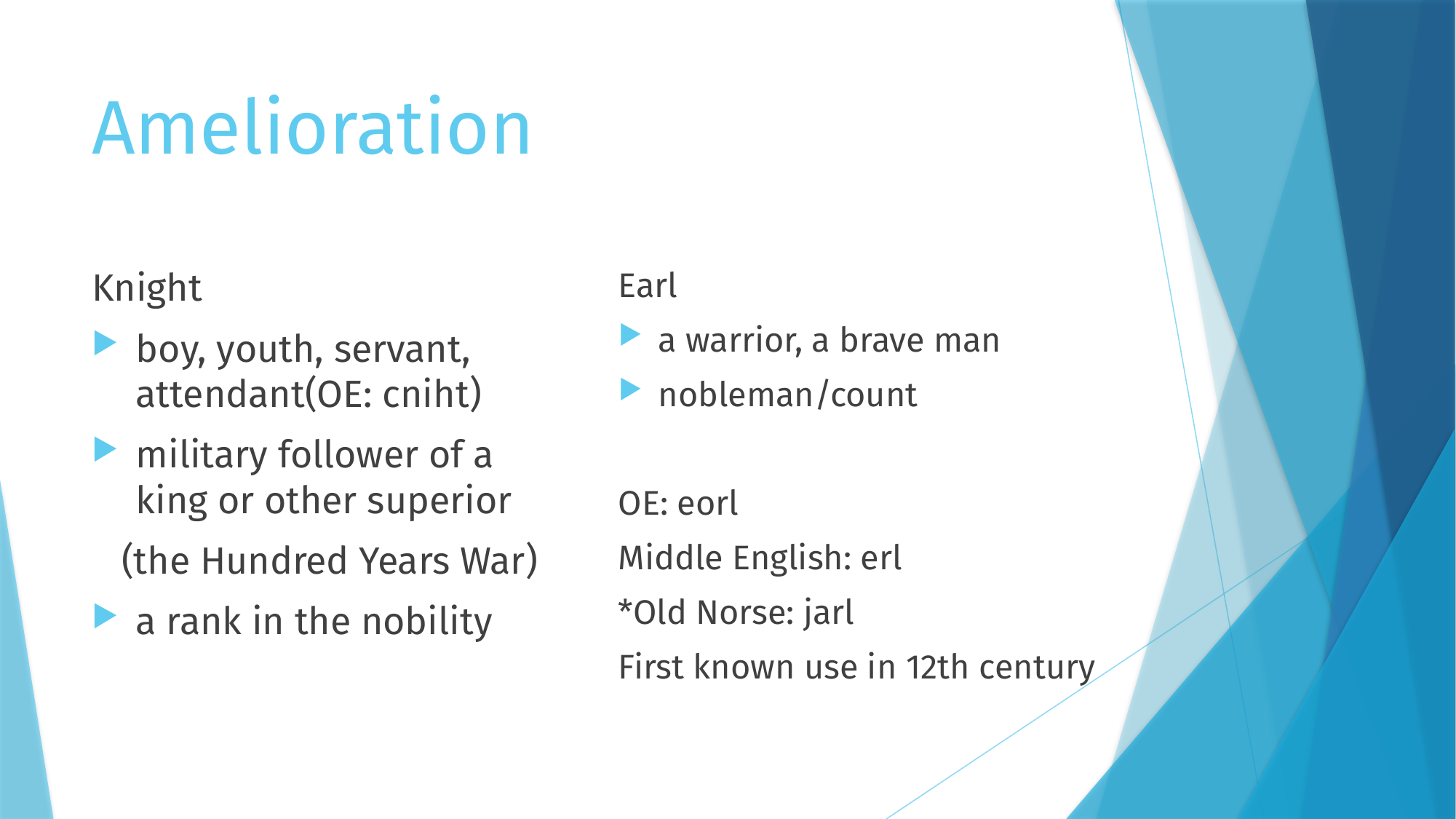

# Amelioration
Knight
boy, youth, servant, attendant(OE: cniht)
military follower of a king or other superior
   (the Hundred Years War)
a rank in the nobility
Earl
a warrior, a brave man
nobleman/count

OE: eorl
Middle English: erl
*Old Norse: jarl
First known use in 12th century